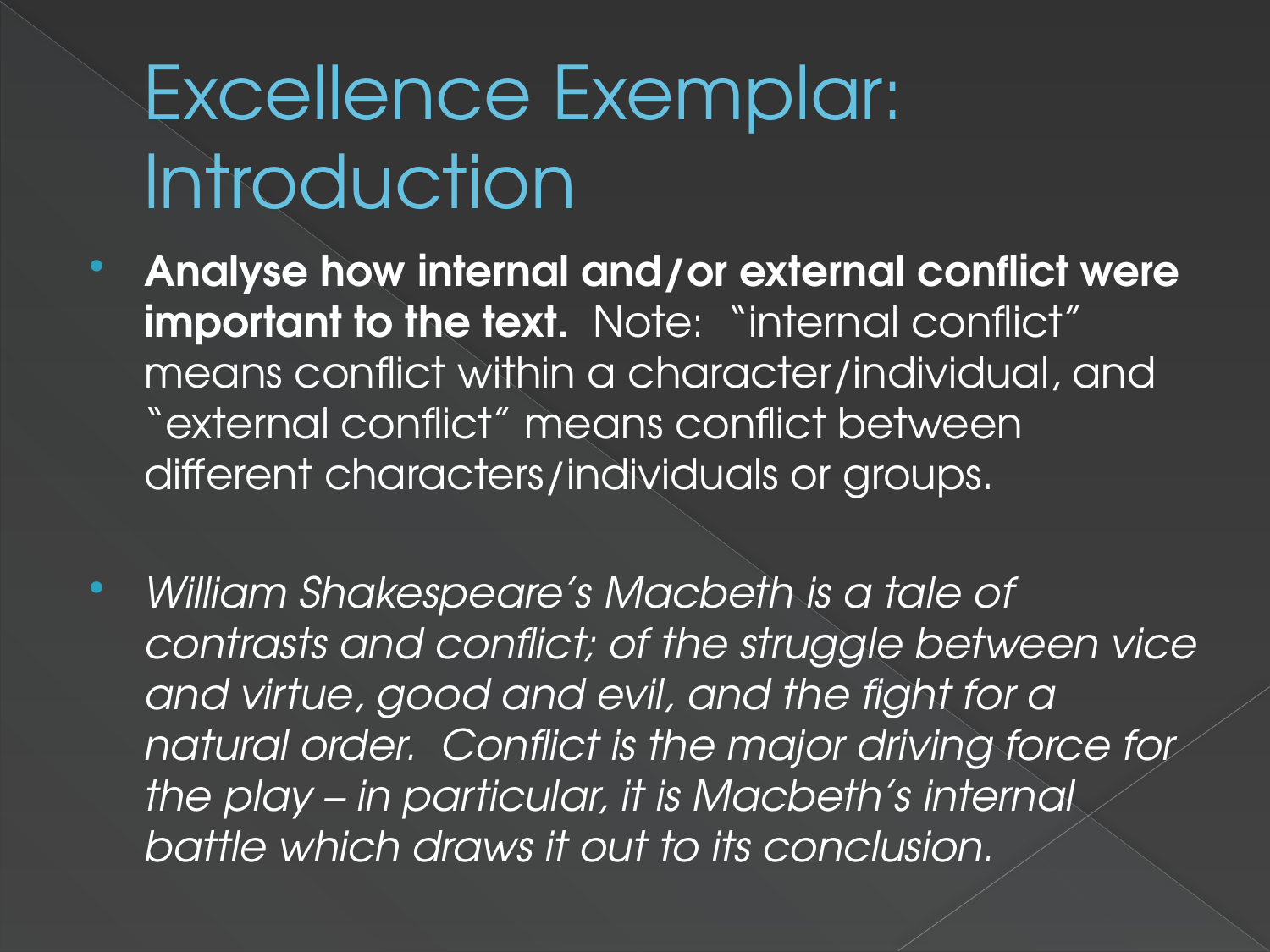

# Excellence Exemplar: Introduction
Analyse how internal and/or external conflict were important to the text.  Note:  “internal conflict” means conflict within a character/individual, and “external conflict” means conflict between different characters/individuals or groups.

William Shakespeare’s Macbeth is a tale of contrasts and conflict; of the struggle between vice and virtue, good and evil, and the fight for a natural order.  Conflict is the major driving force for the play – in particular, it is Macbeth’s internal battle which draws it out to its conclusion.